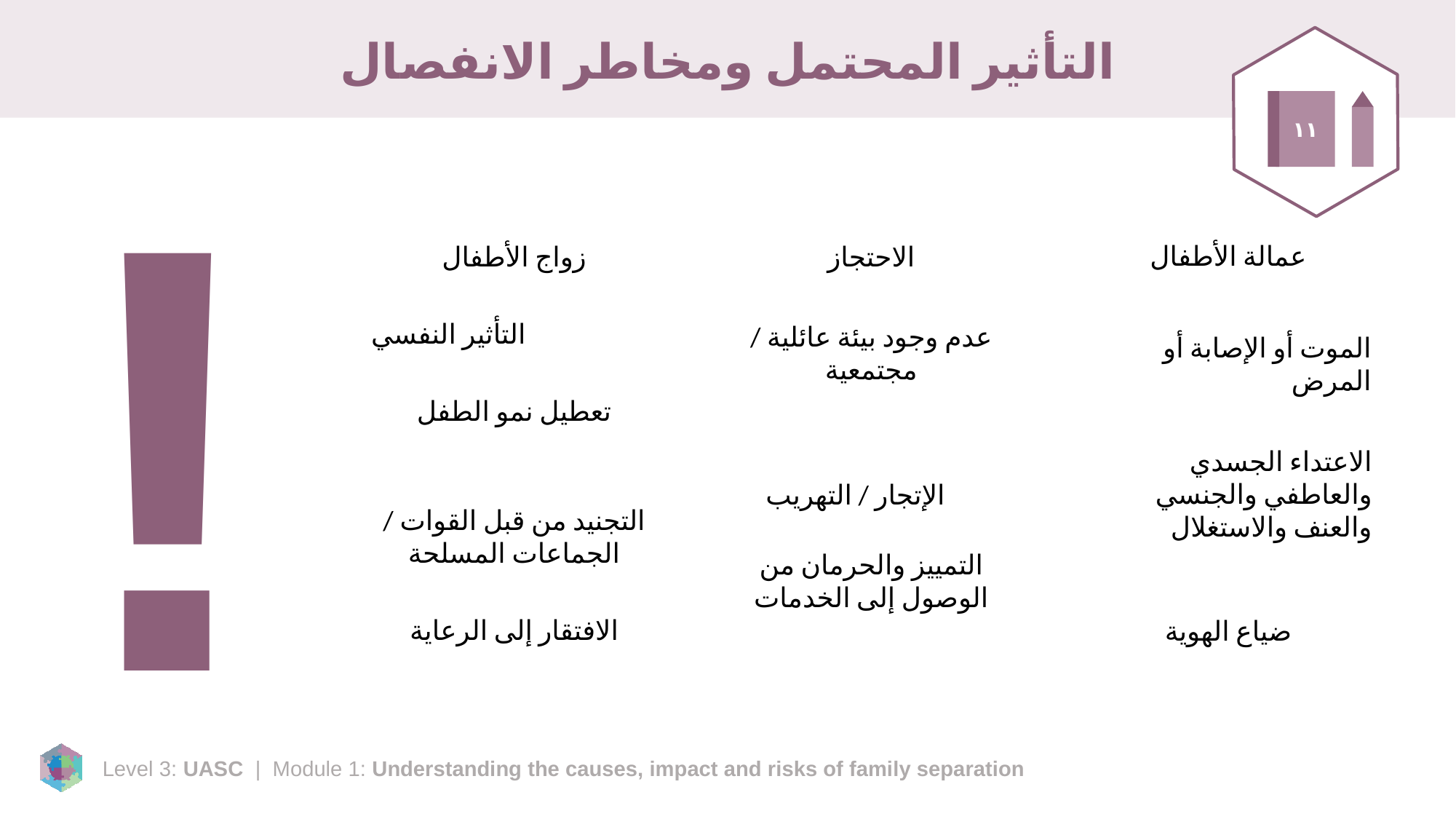

# التأثير المحتمل ومخاطر الانفصال

١١

!
عمالة الأطفال
الاحتجاز
زواج الأطفال
التأثير النفسي
عدم وجود بيئة عائلية / مجتمعية
الموت أو الإصابة أو المرض
تعطيل نمو الطفل
الاعتداء الجسدي والعاطفي والجنسي والعنف والاستغلال
الإتجار / التهريب
التجنيد من قبل القوات / الجماعات المسلحة
التمييز والحرمان من الوصول إلى الخدمات
الافتقار إلى الرعاية
ضياع الهوية